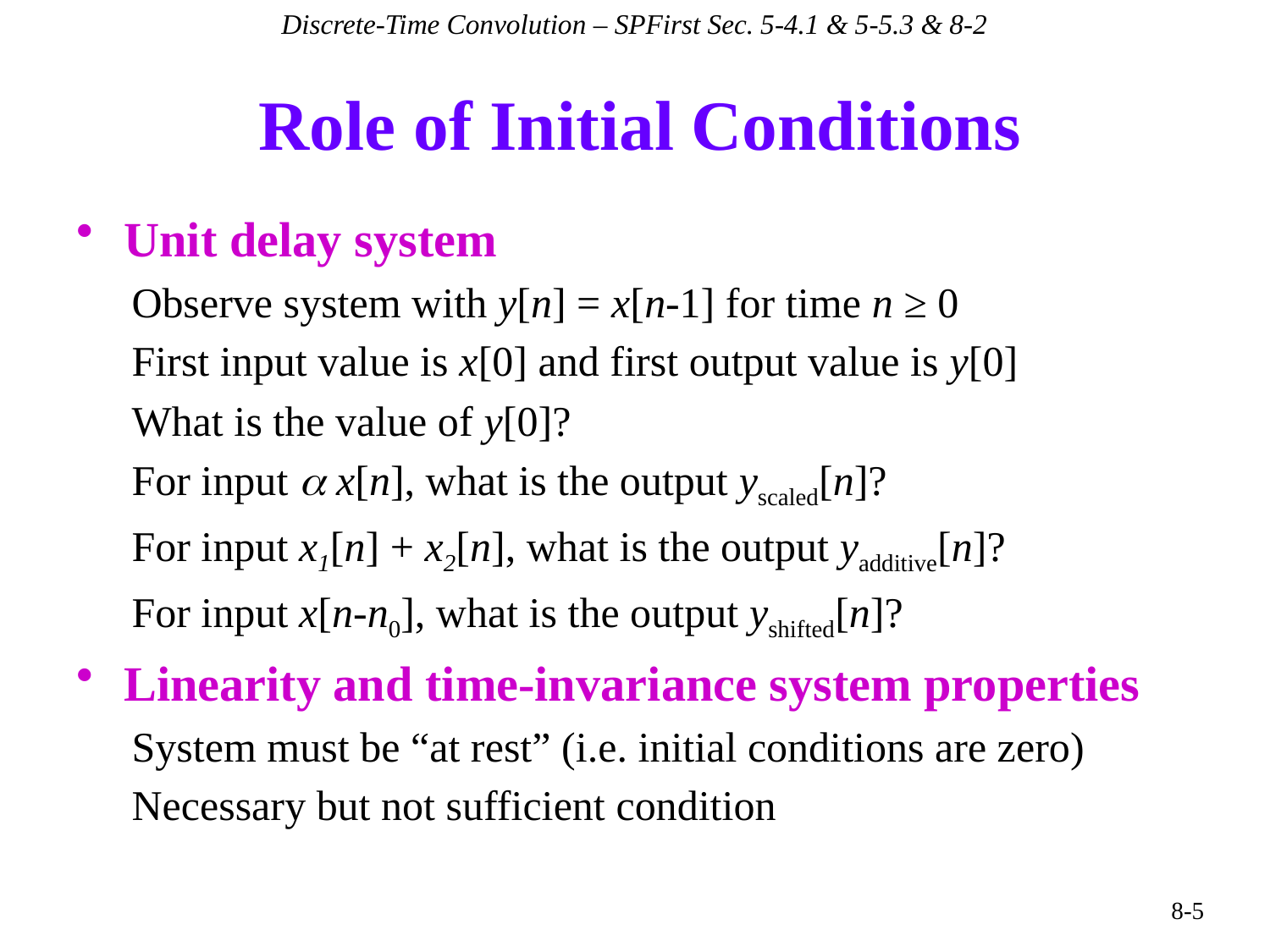

Discrete-Time Convolution – SPFirst Sec. 5-4.1 & 5-5.3 & 8-2
# Role of Initial Conditions
Unit delay system
Observe system with y[n] = x[n-1] for time n ≥ 0
First input value is x[0] and first output value is y[0]
What is the value of y[0]?
For input α x[n], what is the output yscaled[n]?
For input x1[n] + x2[n], what is the output yadditive[n]?
For input x[n-n0], what is the output yshifted[n]?
Linearity and time-invariance system properties
System must be “at rest” (i.e. initial conditions are zero)
Necessary but not sufficient condition

8-5